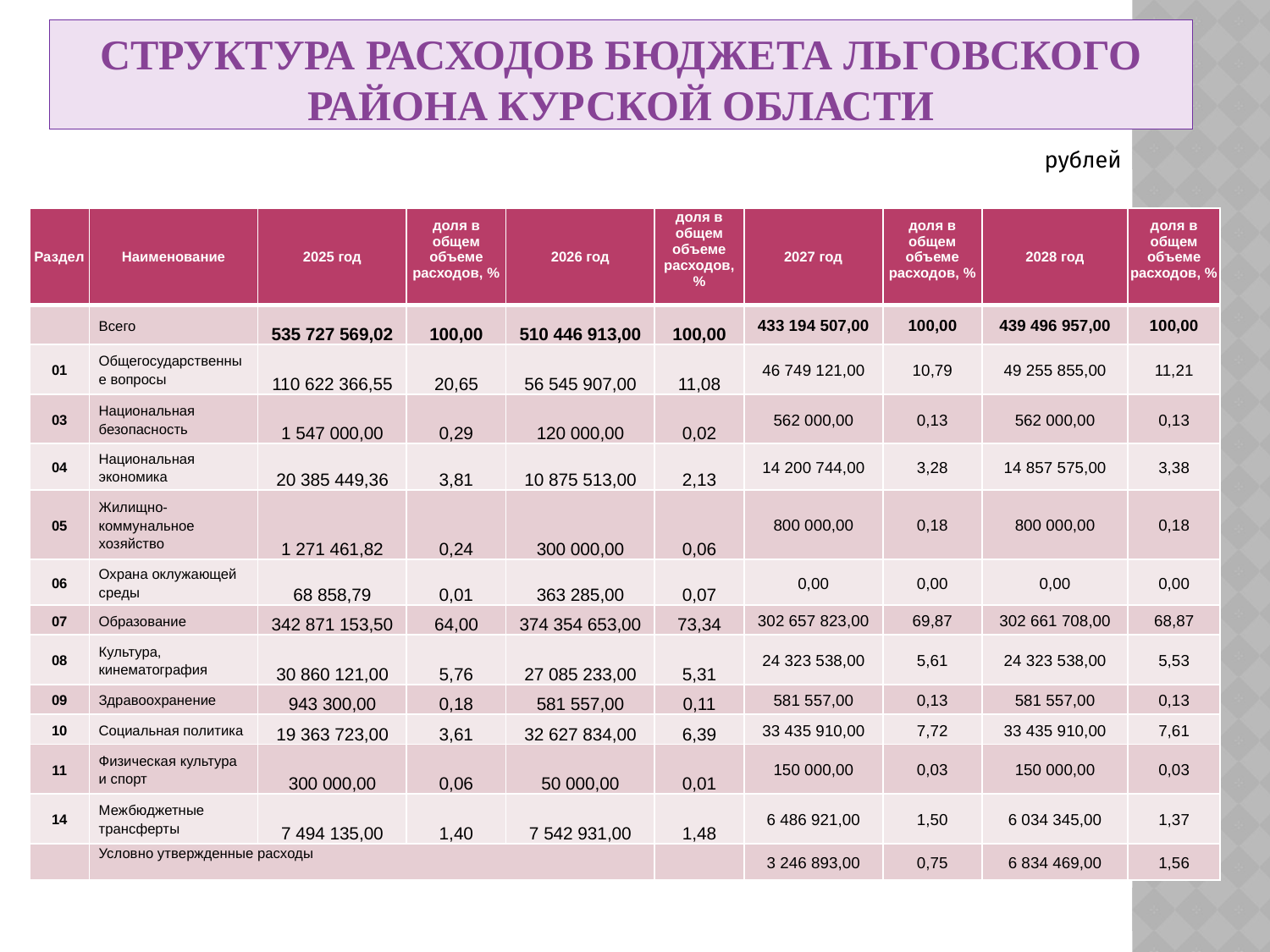

# СТРУКТУРА РАСХОДОВ БЮДЖЕТА ЛЬГОВСКОГО РАЙОНА КУРСКОЙ ОБЛАСТИ
рублей
| Раздел | Наименование | 2025 год | доля в общем объеме расходов, % | 2026 год | доля в общем объеме расходов, % | 2027 год | доля в общем объеме расходов, % | 2028 год | доля в общем объеме расходов, % |
| --- | --- | --- | --- | --- | --- | --- | --- | --- | --- |
|  | Всего | 535 727 569,02 | 100,00 | 510 446 913,00 | 100,00 | 433 194 507,00 | 100,00 | 439 496 957,00 | 100,00 |
| 01 | Общегосударственные вопросы | 110 622 366,55 | 20,65 | 56 545 907,00 | 11,08 | 46 749 121,00 | 10,79 | 49 255 855,00 | 11,21 |
| 03 | Национальная безопасность | 1 547 000,00 | 0,29 | 120 000,00 | 0,02 | 562 000,00 | 0,13 | 562 000,00 | 0,13 |
| 04 | Национальная экономика | 20 385 449,36 | 3,81 | 10 875 513,00 | 2,13 | 14 200 744,00 | 3,28 | 14 857 575,00 | 3,38 |
| 05 | Жилищно-коммунальное хозяйство | 1 271 461,82 | 0,24 | 300 000,00 | 0,06 | 800 000,00 | 0,18 | 800 000,00 | 0,18 |
| 06 | Охрана оклужающей среды | 68 858,79 | 0,01 | 363 285,00 | 0,07 | 0,00 | 0,00 | 0,00 | 0,00 |
| 07 | Образование | 342 871 153,50 | 64,00 | 374 354 653,00 | 73,34 | 302 657 823,00 | 69,87 | 302 661 708,00 | 68,87 |
| 08 | Культура, кинематография | 30 860 121,00 | 5,76 | 27 085 233,00 | 5,31 | 24 323 538,00 | 5,61 | 24 323 538,00 | 5,53 |
| 09 | Здравоохранение | 943 300,00 | 0,18 | 581 557,00 | 0,11 | 581 557,00 | 0,13 | 581 557,00 | 0,13 |
| 10 | Социальная политика | 19 363 723,00 | 3,61 | 32 627 834,00 | 6,39 | 33 435 910,00 | 7,72 | 33 435 910,00 | 7,61 |
| 11 | Физическая культура и спорт | 300 000,00 | 0,06 | 50 000,00 | 0,01 | 150 000,00 | 0,03 | 150 000,00 | 0,03 |
| 14 | Межбюджетные трансферты | 7 494 135,00 | 1,40 | 7 542 931,00 | 1,48 | 6 486 921,00 | 1,50 | 6 034 345,00 | 1,37 |
|  | Условно утвержденные расходы |  |  |  |  | 3 246 893,00 | 0,75 | 6 834 469,00 | 1,56 |